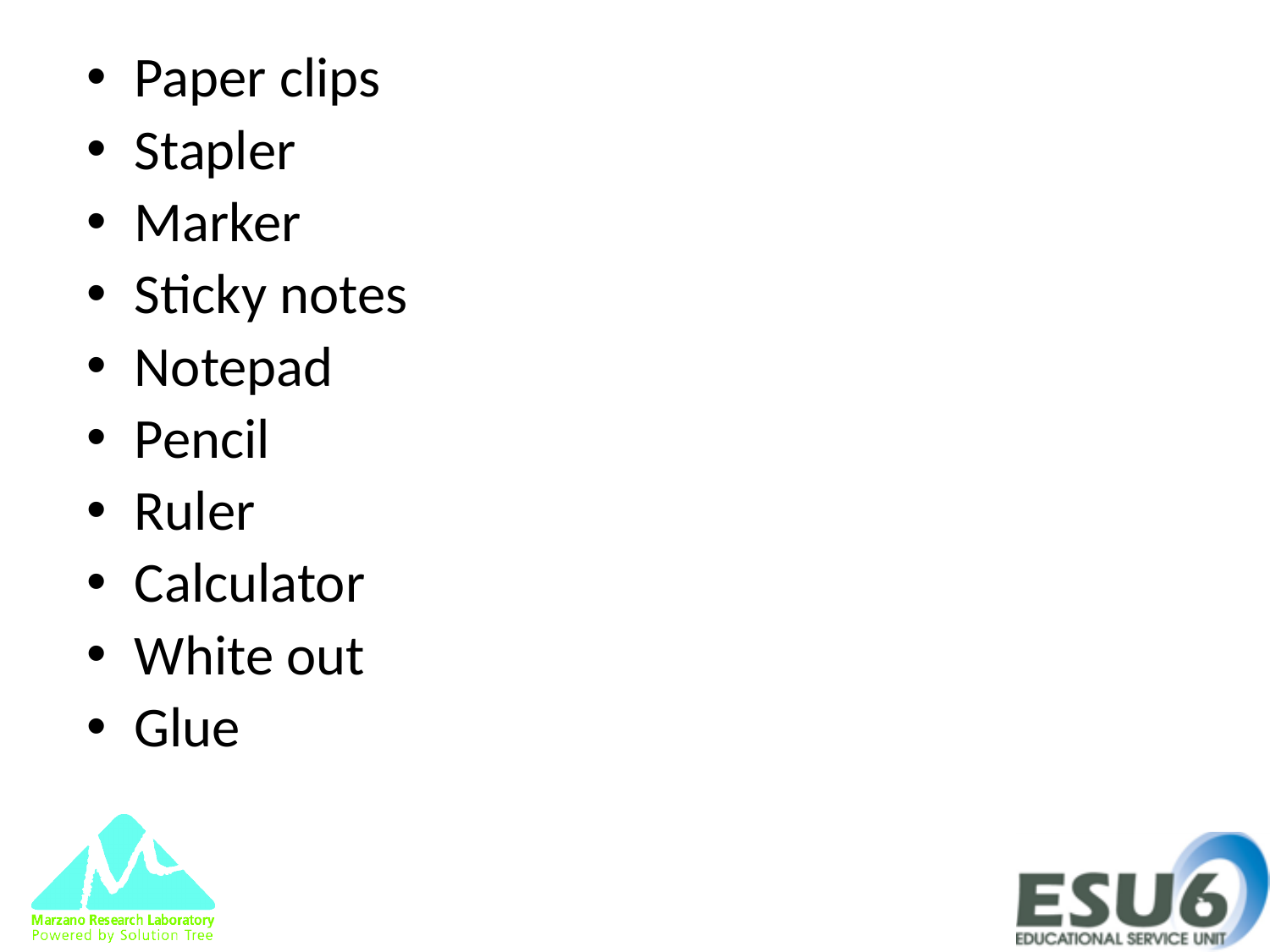

Paper clips
Stapler
Marker
Sticky notes
Notepad
Pencil
Ruler
Calculator
White out
Glue